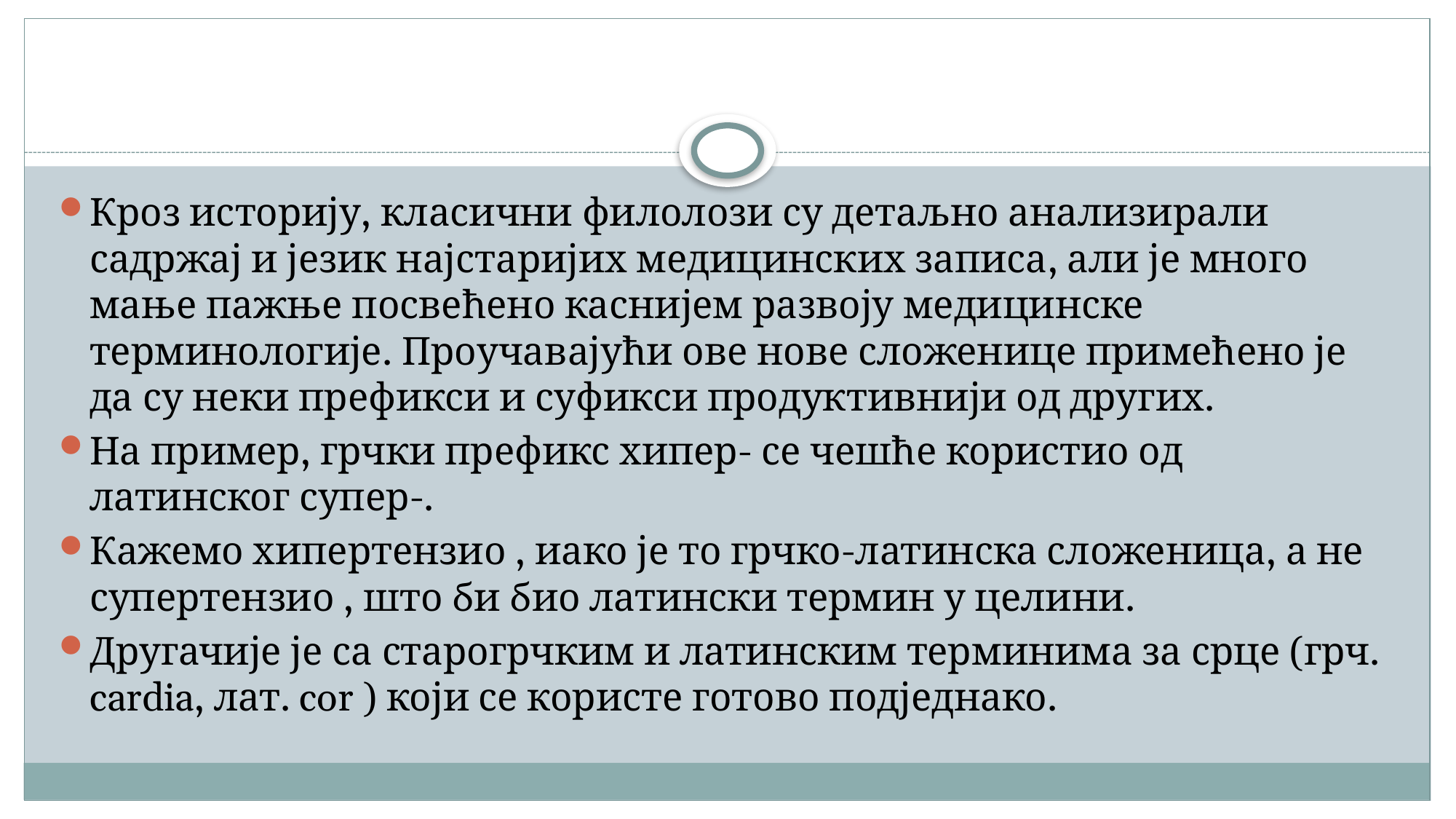

#
Кроз историју, класични филолози су детаљно анализирали садржај и језик најстаријих медицинских записа, али је много мање пажње посвећено каснијем развоју медицинске терминологије. Проучавајући ове нове сложенице примећено је да су неки префикси и суфикси продуктивнији од других.
На пример, грчки префикс хипер- се чешће користио од латинског супер-.
Кажемо хипертензио , иако је то грчко-латинска сложеница, а не супертензио , што би био латински термин у целини.
Другачије је са старогрчким и латинским терминима за срце (грч. cardia, лат. cor ) који се користе готово подједнако.